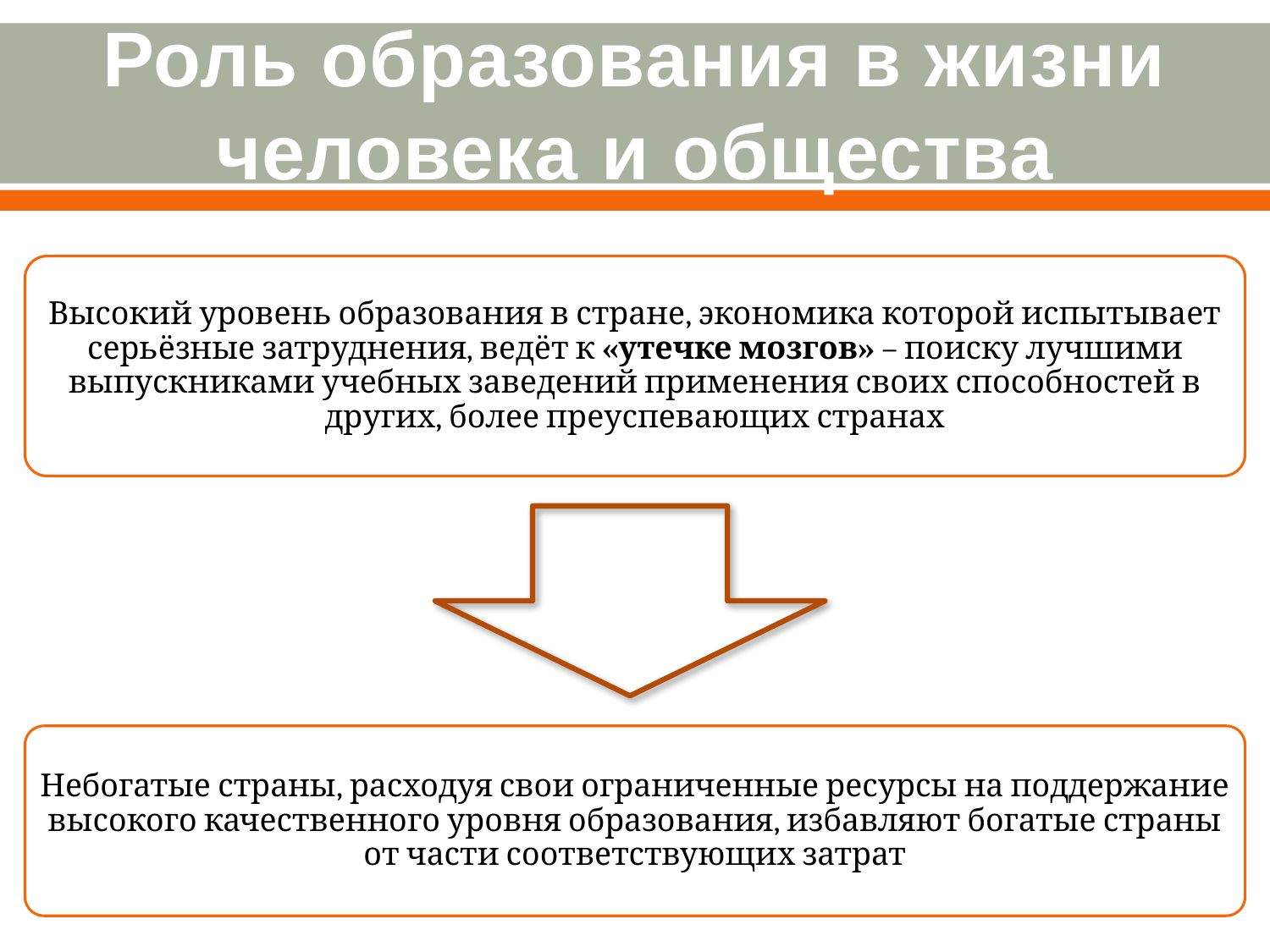

# Роль образования в жизни человека и общества

Высокий уровень образования в стране, экономика которой испытывает серьёзные затруднения, ведёт к «утечке мозгов» – поиску лучшими выпускниками учебных заведений применения своих способностей в других, более преуспевающих странах

Небогатые страны, расходуя свои ограниченные ресурсы на поддержание высокого качественного уровня образования, избавляют богатые страны от части соответствующих затрат